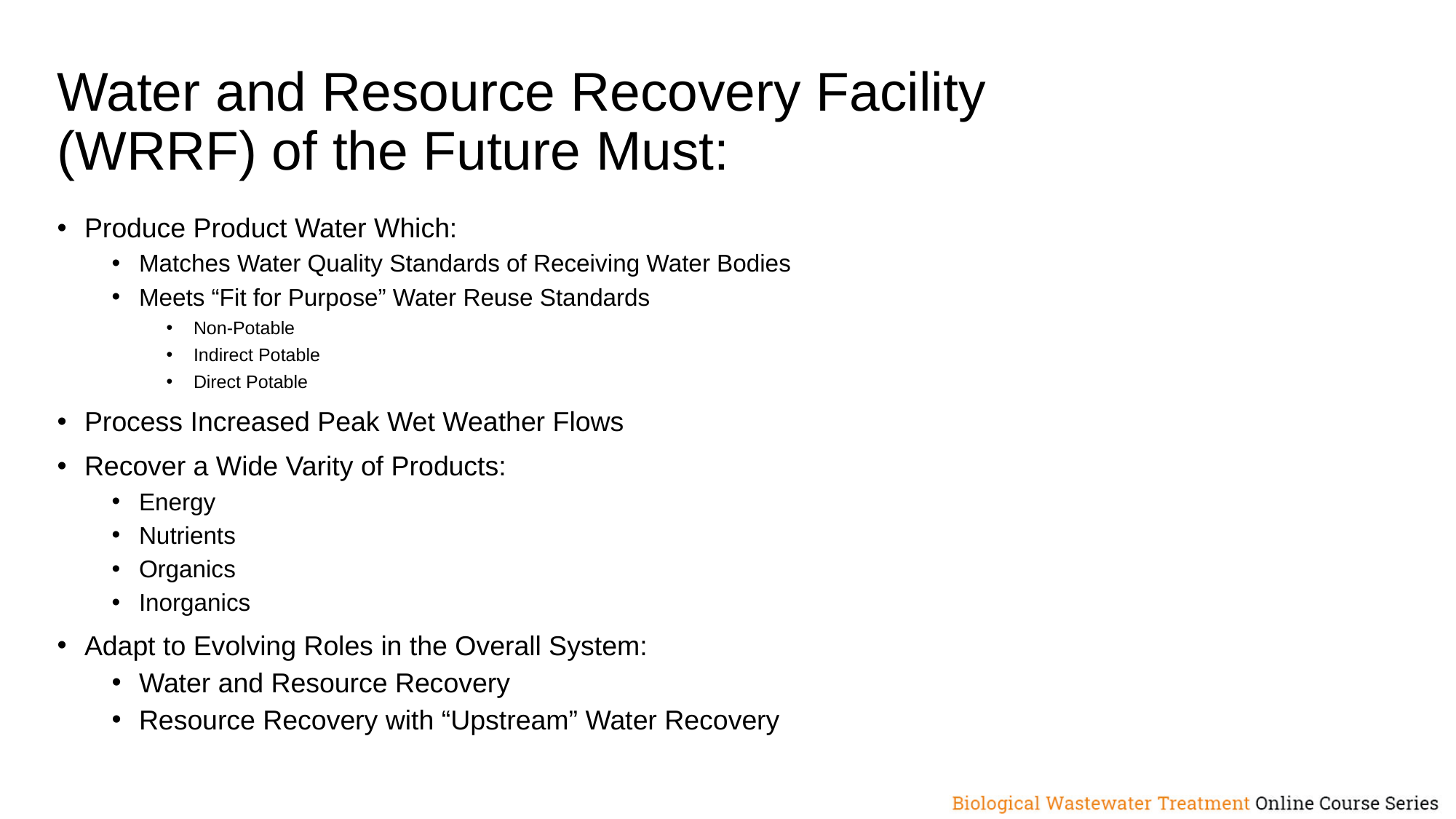

# Water and Resource Recovery Facility (WRRF) of the Future Must:
Produce Product Water Which:
Matches Water Quality Standards of Receiving Water Bodies
Meets “Fit for Purpose” Water Reuse Standards
Non-Potable
Indirect Potable
Direct Potable
Process Increased Peak Wet Weather Flows
Recover a Wide Varity of Products:
Energy
Nutrients
Organics
Inorganics
Adapt to Evolving Roles in the Overall System:
Water and Resource Recovery
Resource Recovery with “Upstream” Water Recovery